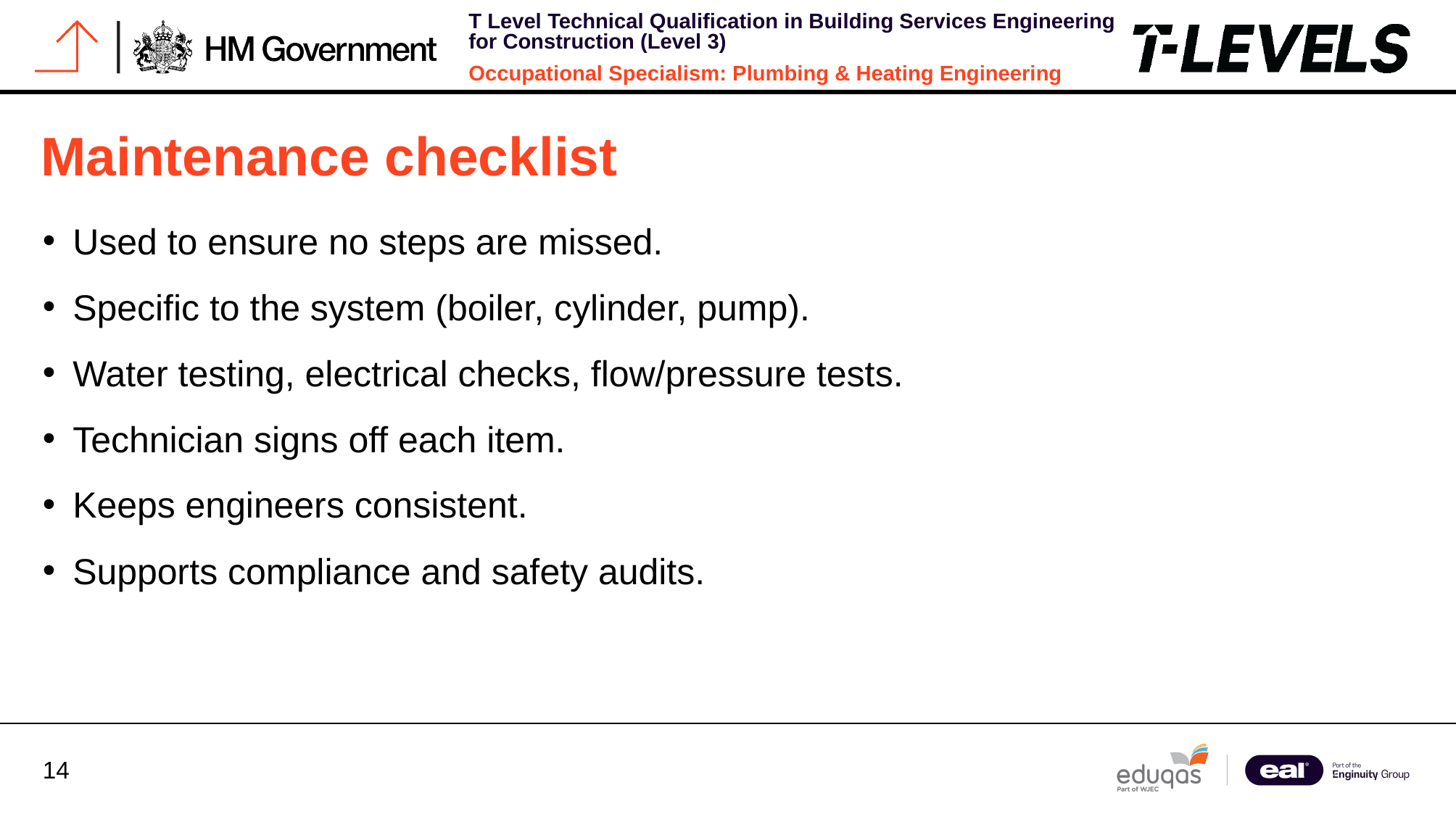

# Maintenance checklist
Used to ensure no steps are missed.
Specific to the system (boiler, cylinder, pump).
Water testing, electrical checks, flow/pressure tests.
Technician signs off each item.
Keeps engineers consistent.
Supports compliance and safety audits.